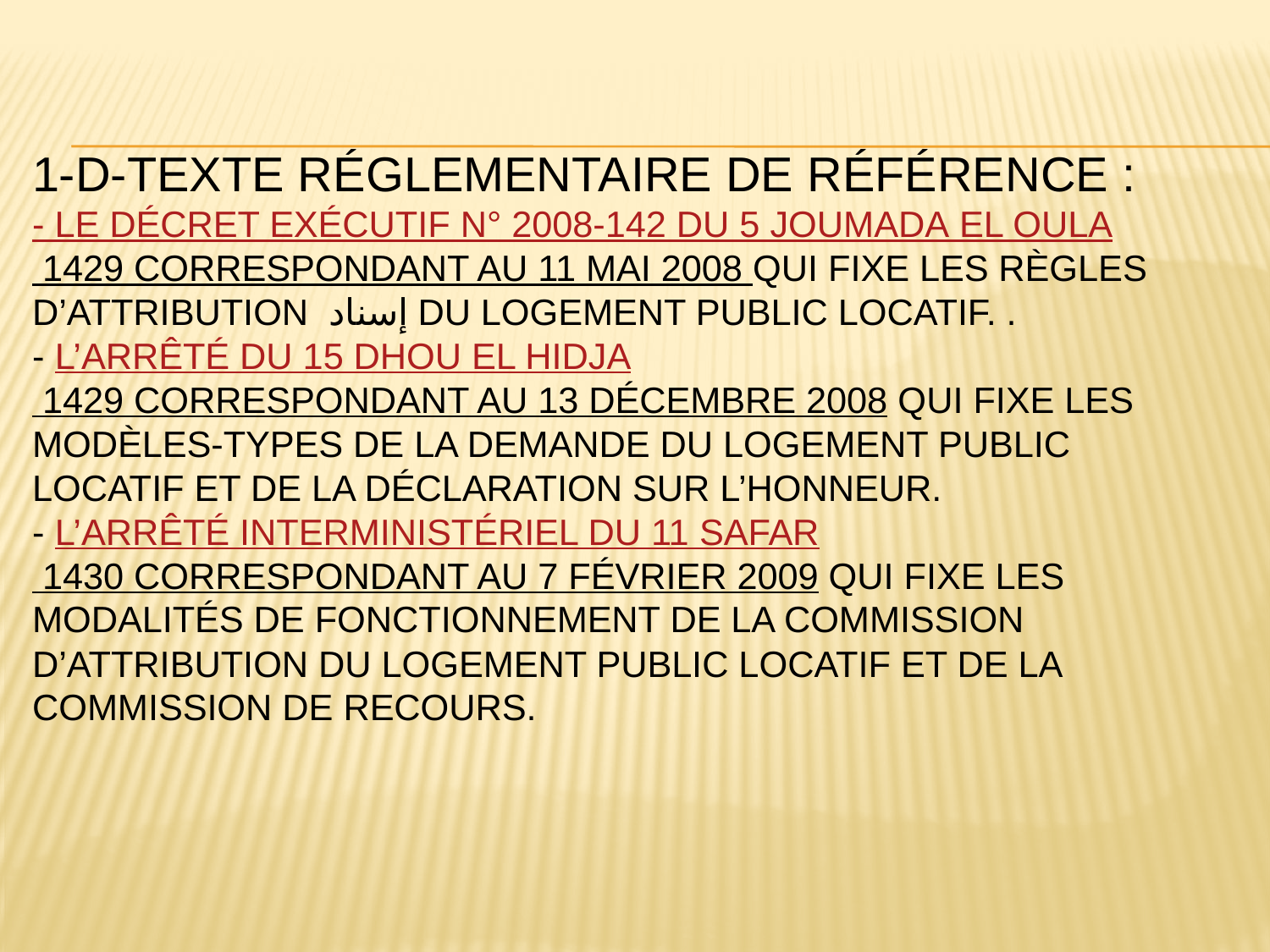

# 1-D-Texte réglementaire de référence : - Le décret exécutif n° 2008-142 du 5 Joumada El Oula 1429 correspondant au 11 mai 2008 qui fixe les règles d’attribution  إسناد du logement public locatif. . - L’arrêté du 15 Dhou El Hidja 1429 correspondant au 13 décembre 2008 qui fixe les modèles-types de la demande du logement public locatif et de la déclaration sur l’honneur. - L’arrêté interministériel du 11 Safar 1430 correspondant au 7 février 2009 qui fixe les modalités de fonctionnement de la commission d’attribution du logement public locatif et de la commission de recours.